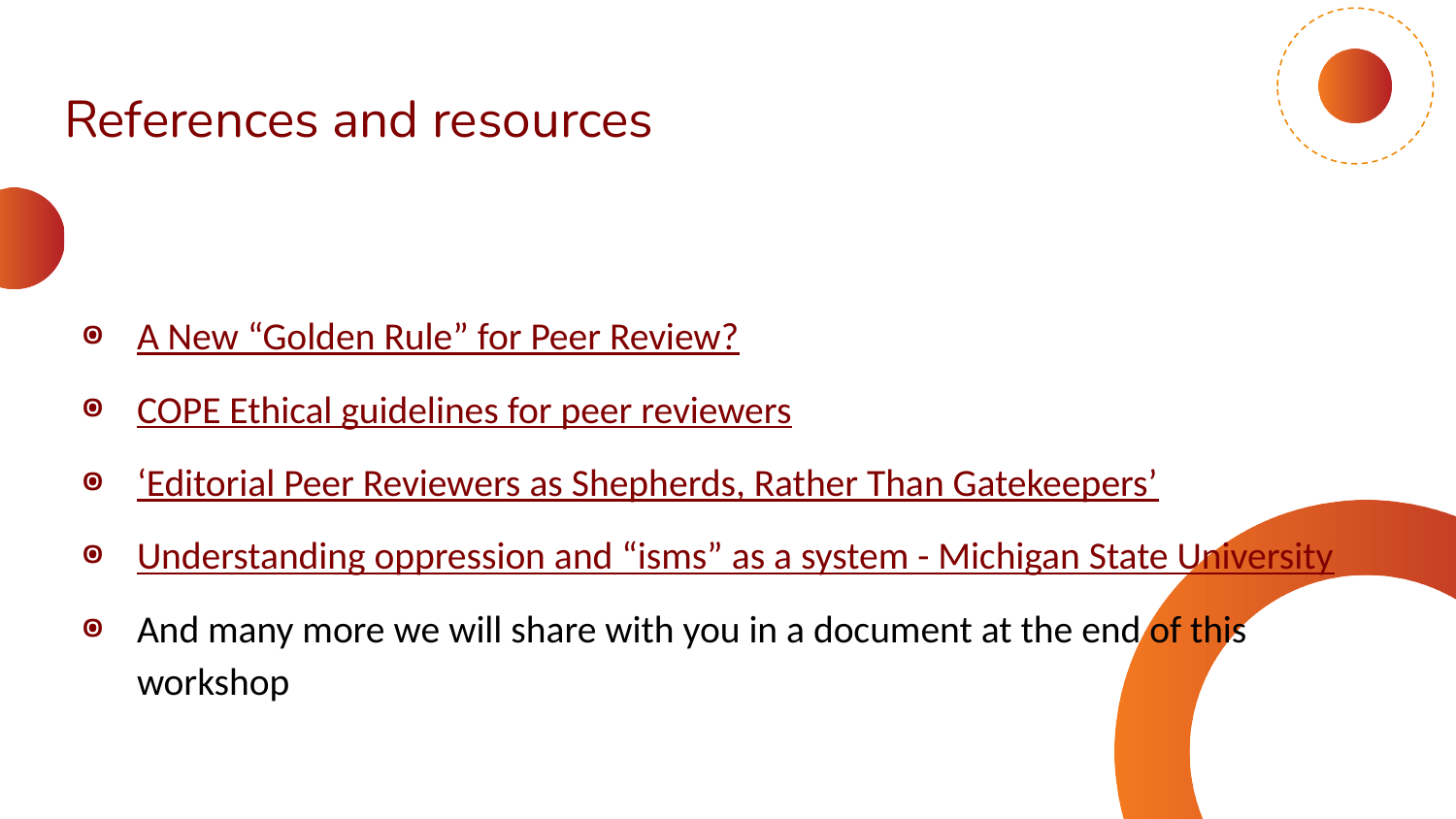

References and resources
A New “Golden Rule” for Peer Review?
COPE Ethical guidelines for peer reviewers
‘Editorial Peer Reviewers as Shepherds, Rather Than Gatekeepers’
Understanding oppression and “isms” as a system - Michigan State University
And many more we will share with you in a document at the end of this workshop